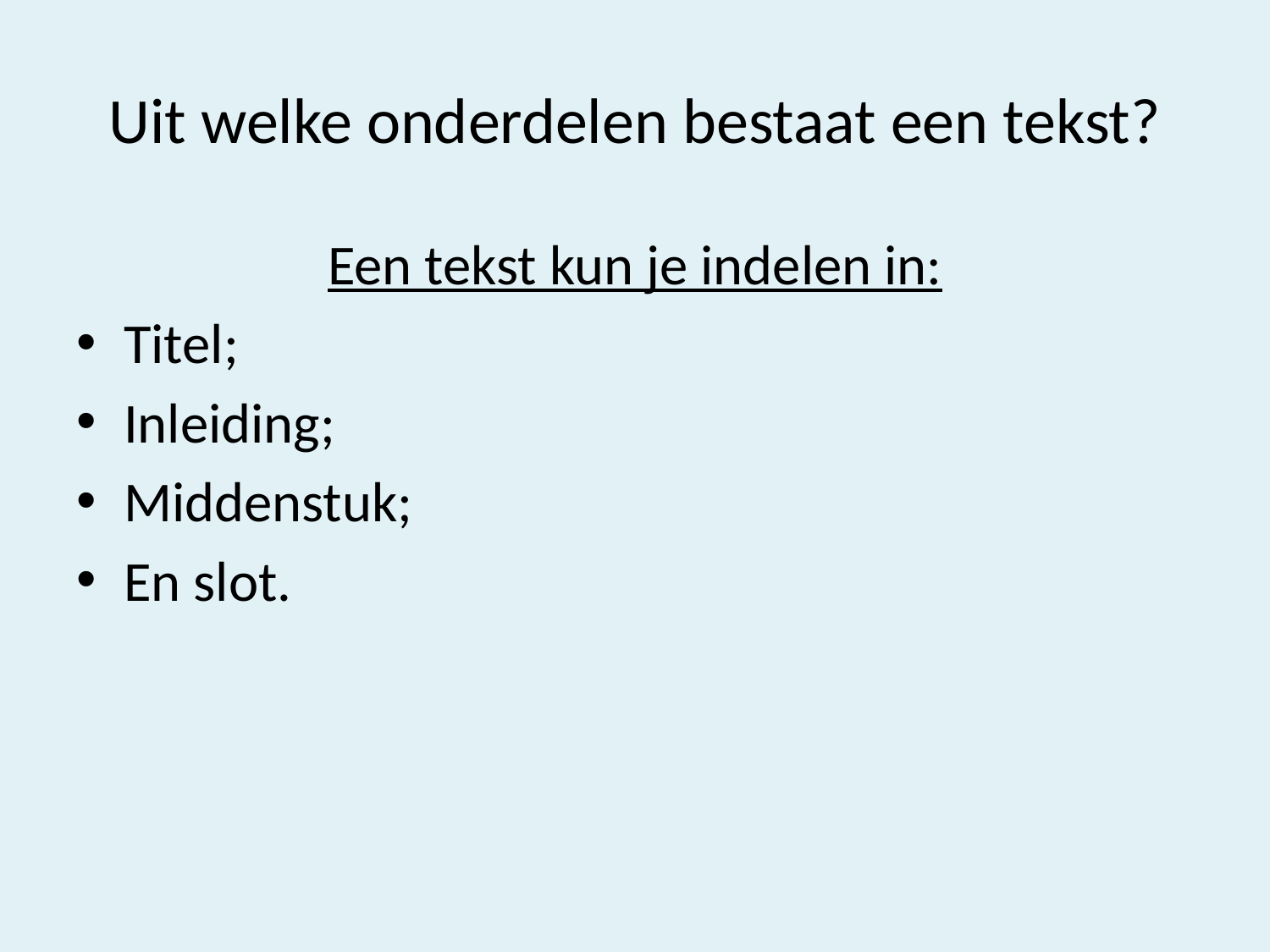

# Uit welke onderdelen bestaat een tekst?
Een tekst kun je indelen in:
Titel;
Inleiding;
Middenstuk;
En slot.